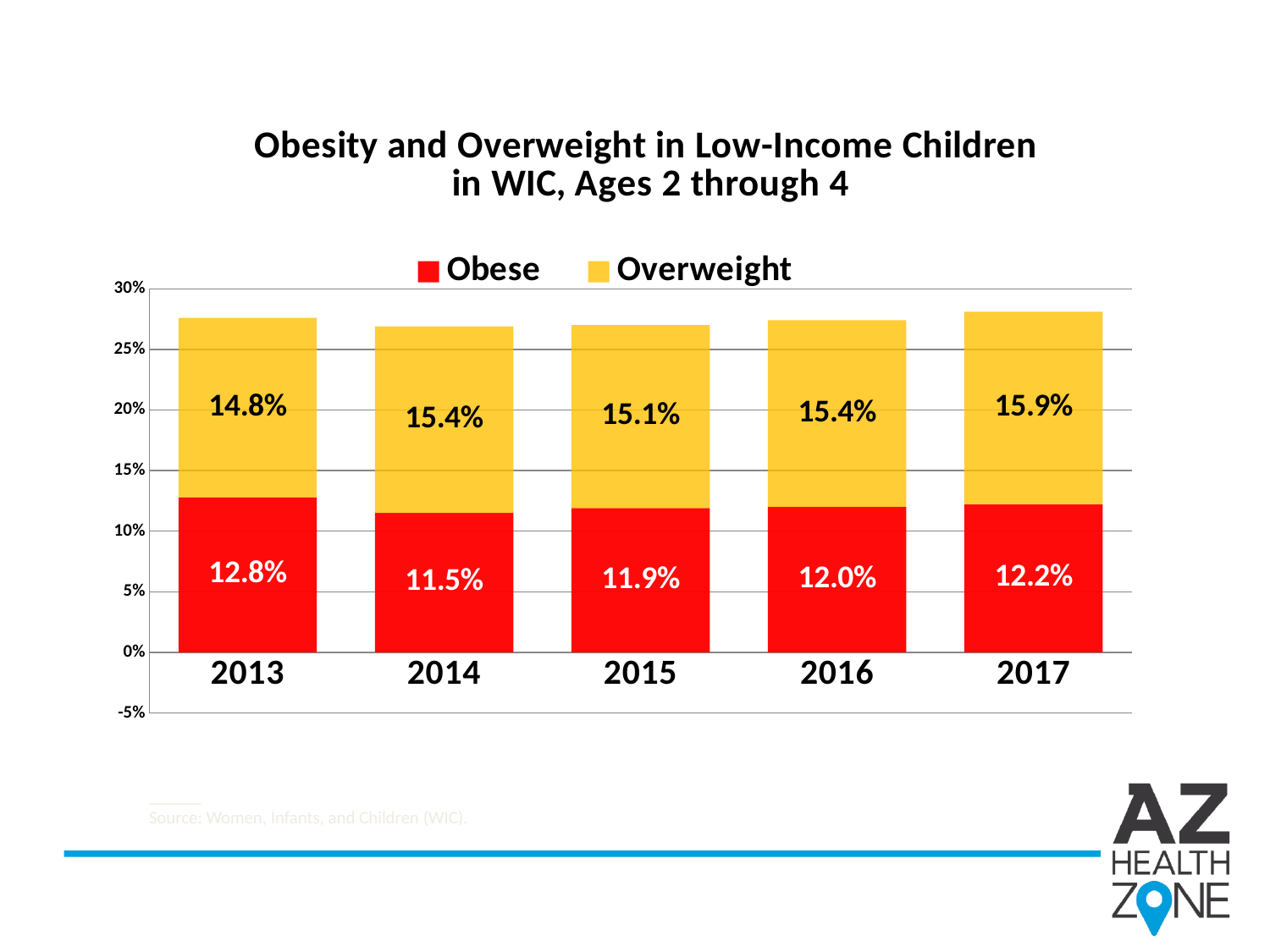

### Chart: Obesity and Overweight in Low-Income Children
in WIC, Ages 2 through 4

| Category | Obese | Overweight |
|---|---|---|
| 2013 | 0.128 | 0.148 |
| 2014 | 0.115 | 0.154 |
| 2015 | 0.119 | 0.151 |
| 2016 | 0.12 | 0.154 |
| 2017 | 0.122 | 0.159 |
______
Source: Women, Infants, and Children (WIC).